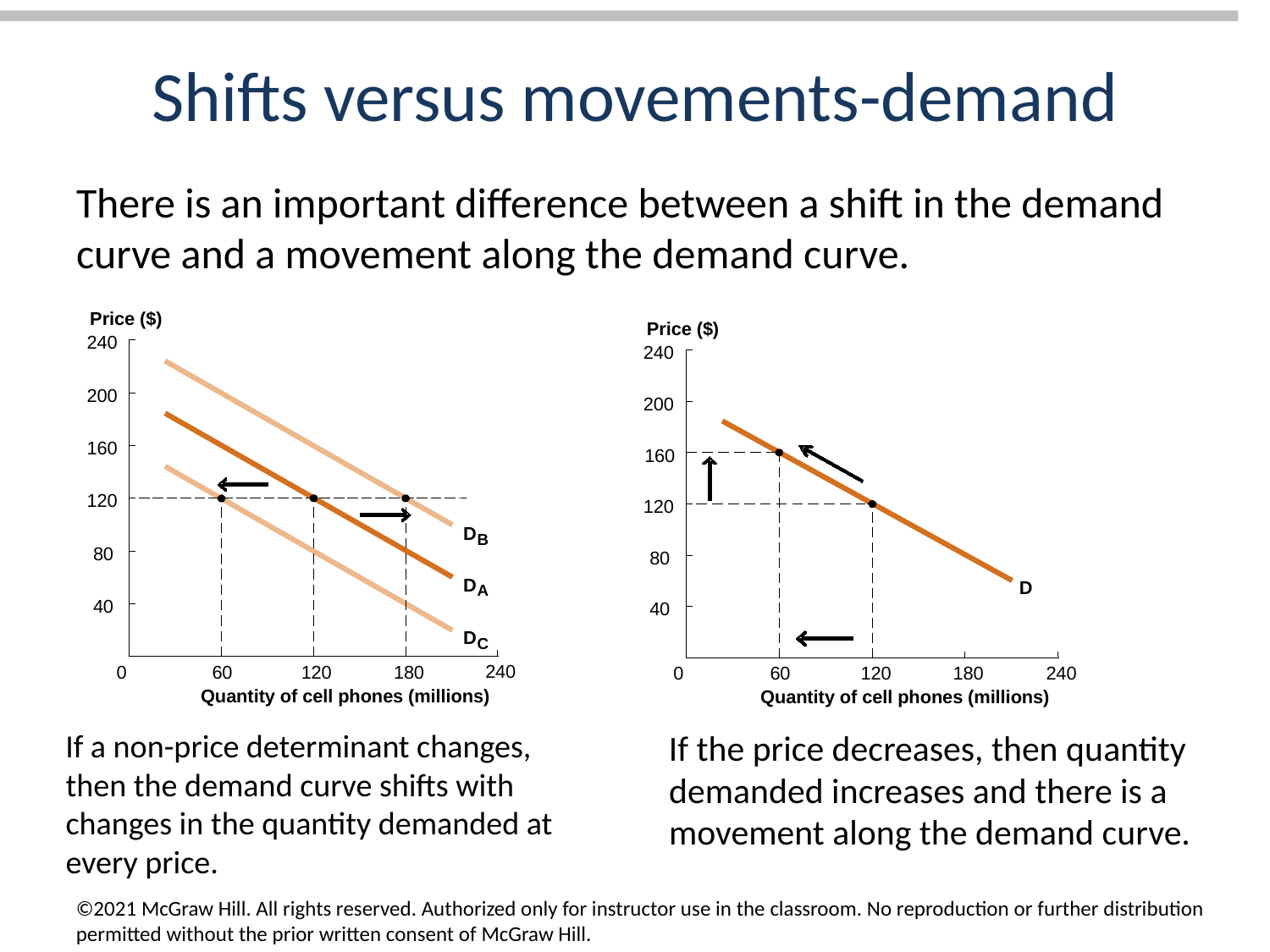

# Shifts versus movements-demand
There is an important difference between a shift in the demand curve and a movement along the demand curve.
Price ($)
240

200

160

120

D

B

80

D
A

40

D

C

240
0
60
120
180
Quantity of cell phones (millions)
Price ($)
240

200

160

120

80

D

40

240
0
60
120
180
Quantity of cell phones (millions)

If a non-price determinant changes, then the demand curve shifts with changes in the quantity demanded at every price.
If the price decreases, then quantity demanded increases and there is a movement along the demand curve.